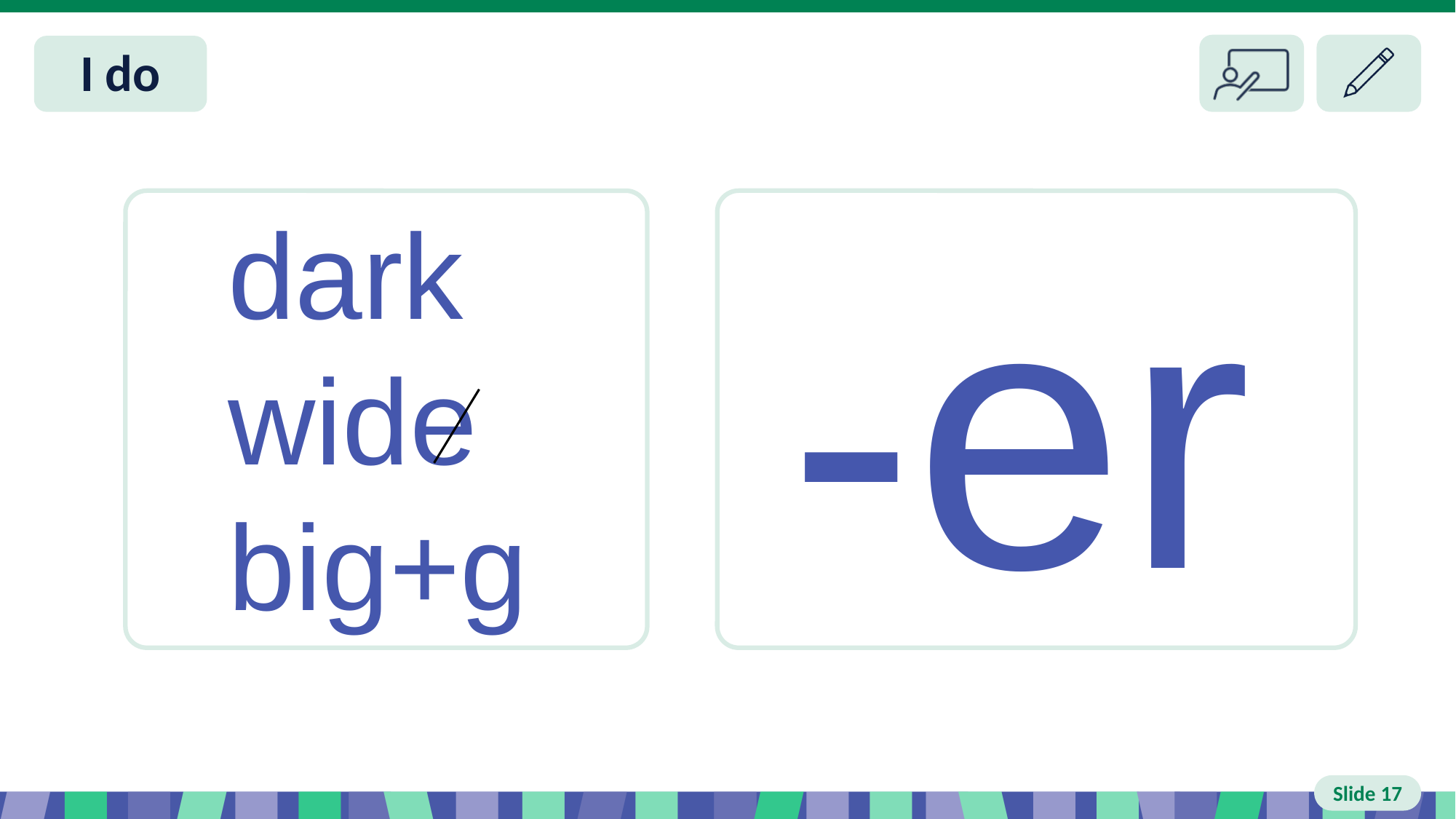

# Slide 17 I do
-er

dark
wide
big+g